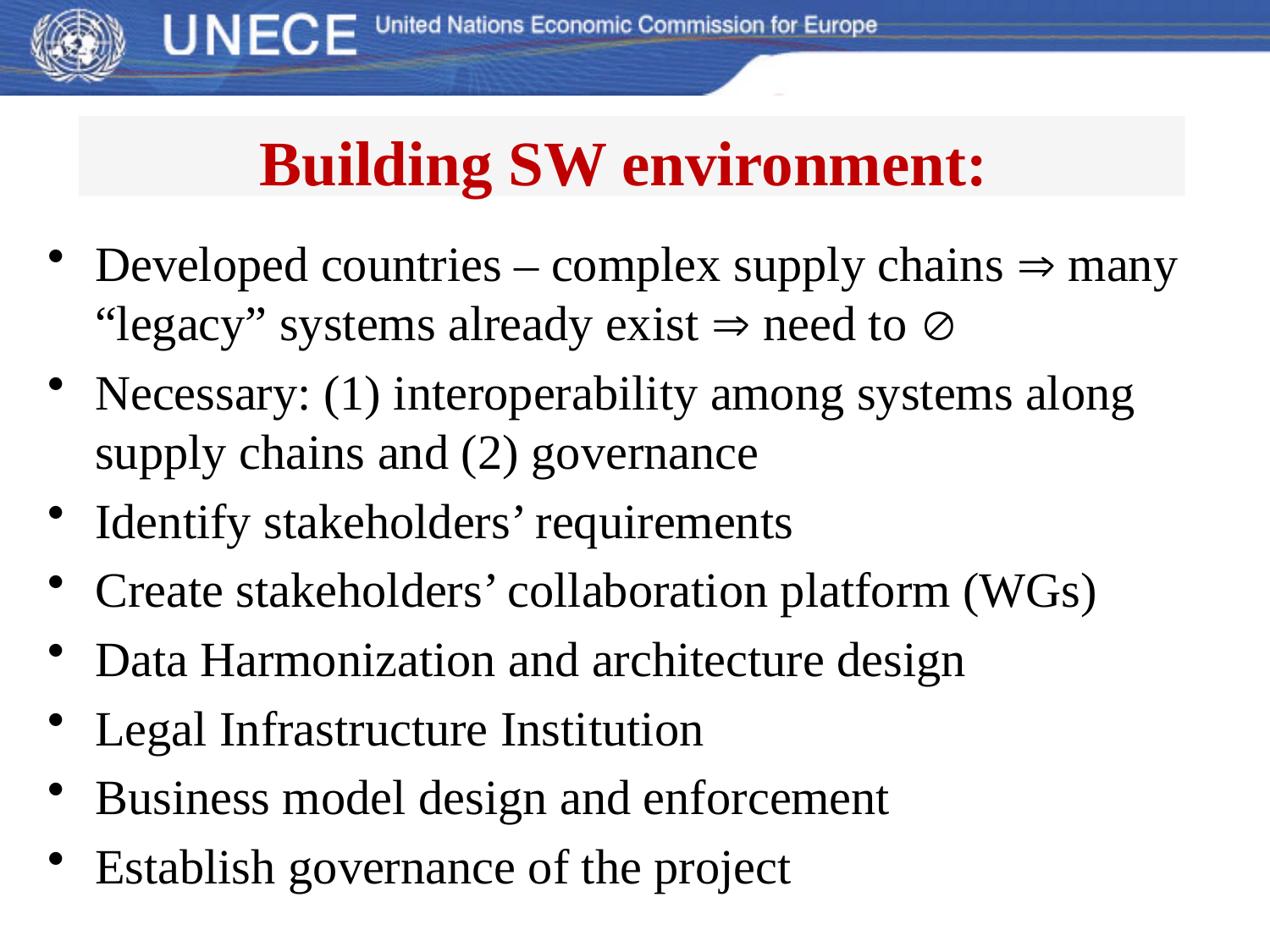

# Building SW environment:
Developed countries – complex supply chains ⇒ many “legacy” systems already exist ⇒ need to ∅
Necessary: (1) interoperability among systems along supply chains and (2) governance
Identify stakeholders’ requirements
Create stakeholders’ collaboration platform (WGs)
Data Harmonization and architecture design
Legal Infrastructure Institution
Business model design and enforcement
Establish governance of the project